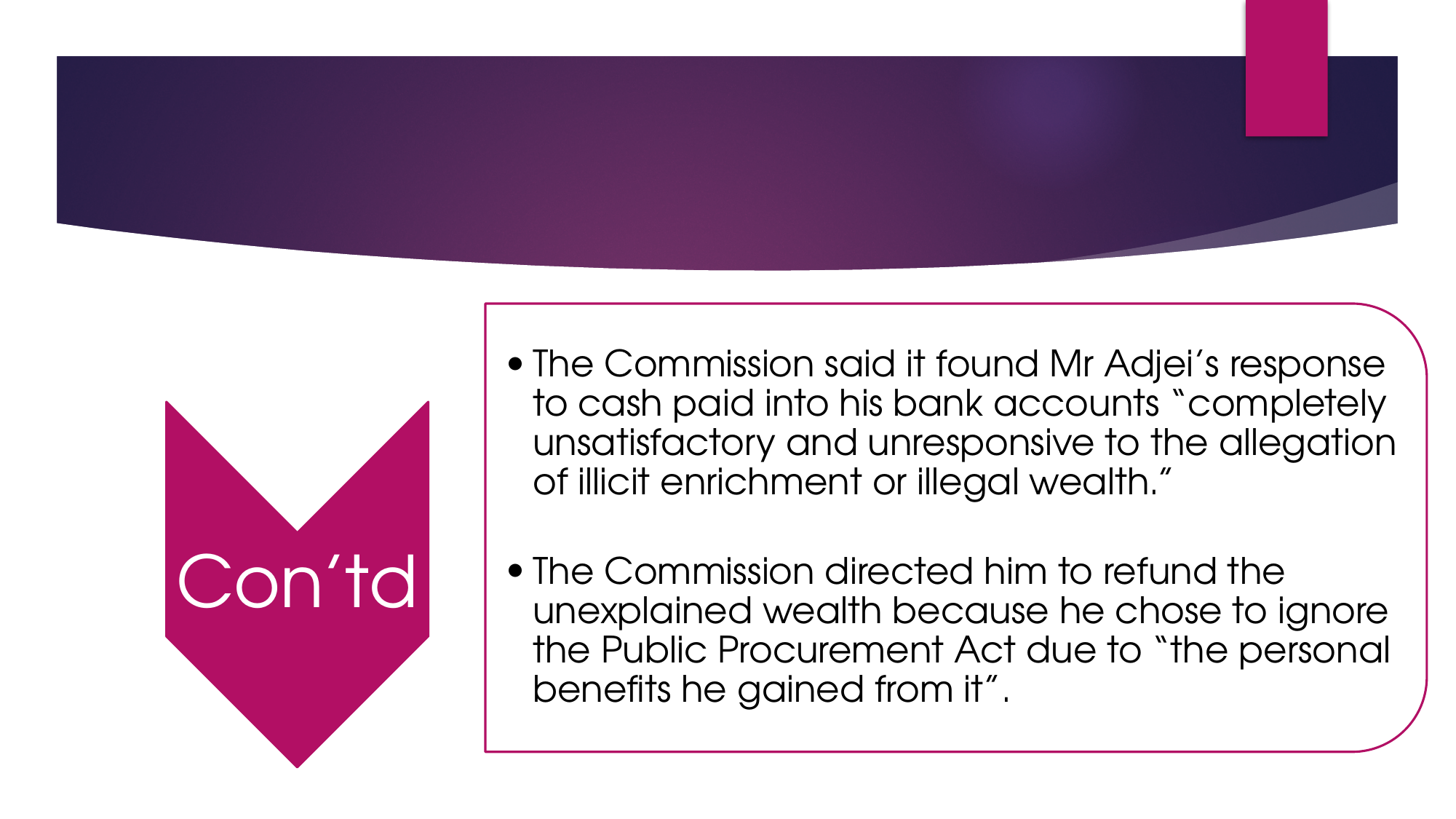

#

The Commission said it found Mr Adjei’s response to cash paid into his bank accounts “completely unsatisfactory and unresponsive to the allegation of illicit enrichment or illegal wealth.”

The Commission directed him to refund the unexplained wealth because he chose to ignore the Public Procurement Act due to “the personal benefits he gained from it”.

Con’td